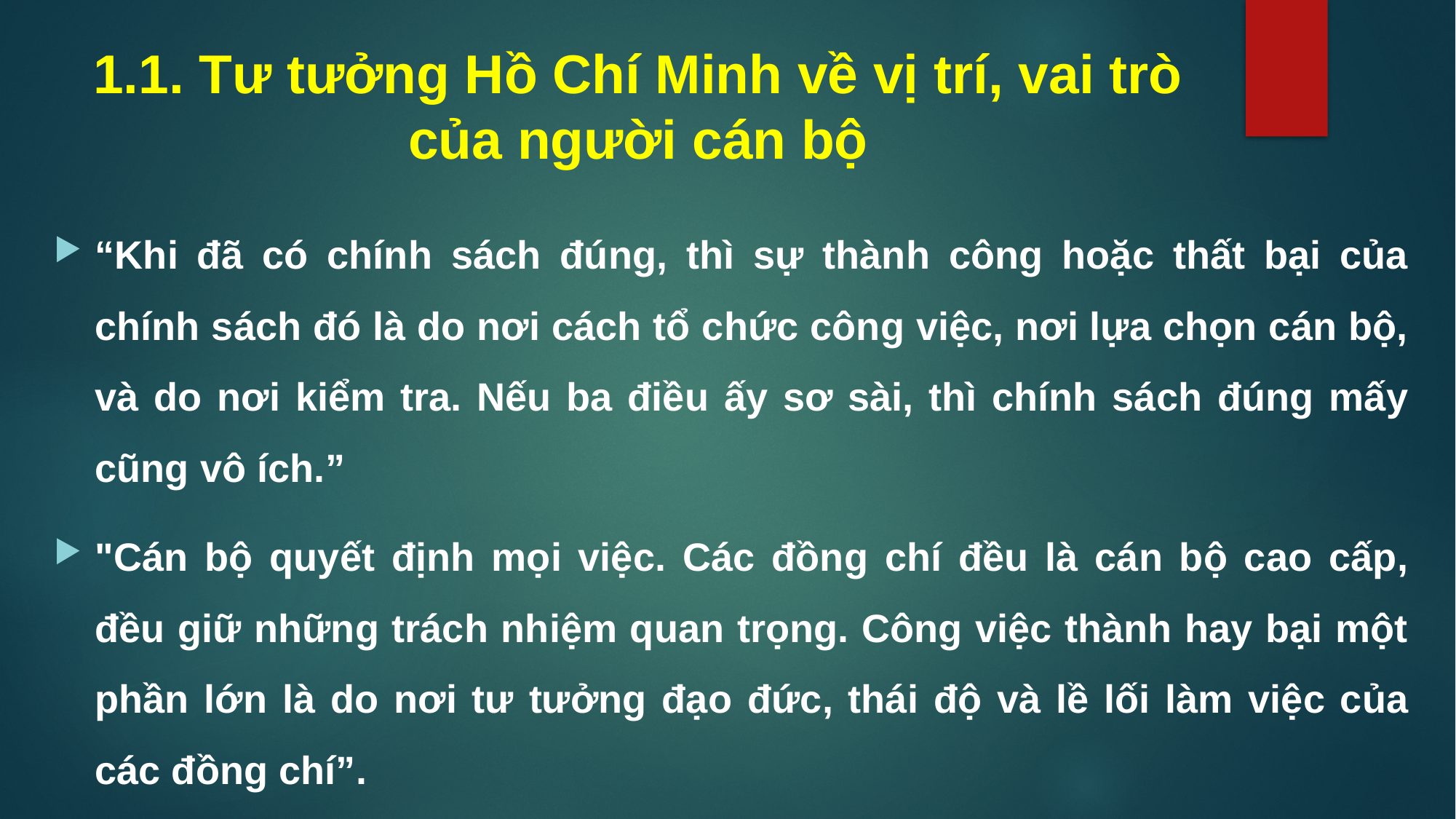

# 1.1. Tư tưởng Hồ Chí Minh về vị trí, vai trò của người cán bộ
“Khi đã có chính sách đúng, thì sự thành công hoặc thất bại của chính sách đó là do nơi cách tổ chức công việc, nơi lựa chọn cán bộ, và do nơi kiểm tra. Nếu ba điều ấy sơ sài, thì chính sách đúng mấy cũng vô ích.”
"Cán bộ quyết định mọi việc. Các đồng chí đều là cán bộ cao cấp, đều giữ những trách nhiệm quan trọng. Công việc thành hay bại một phần lớn là do nơi tư tưởng đạo đức, thái độ và lề lối làm việc của các đồng chí”.